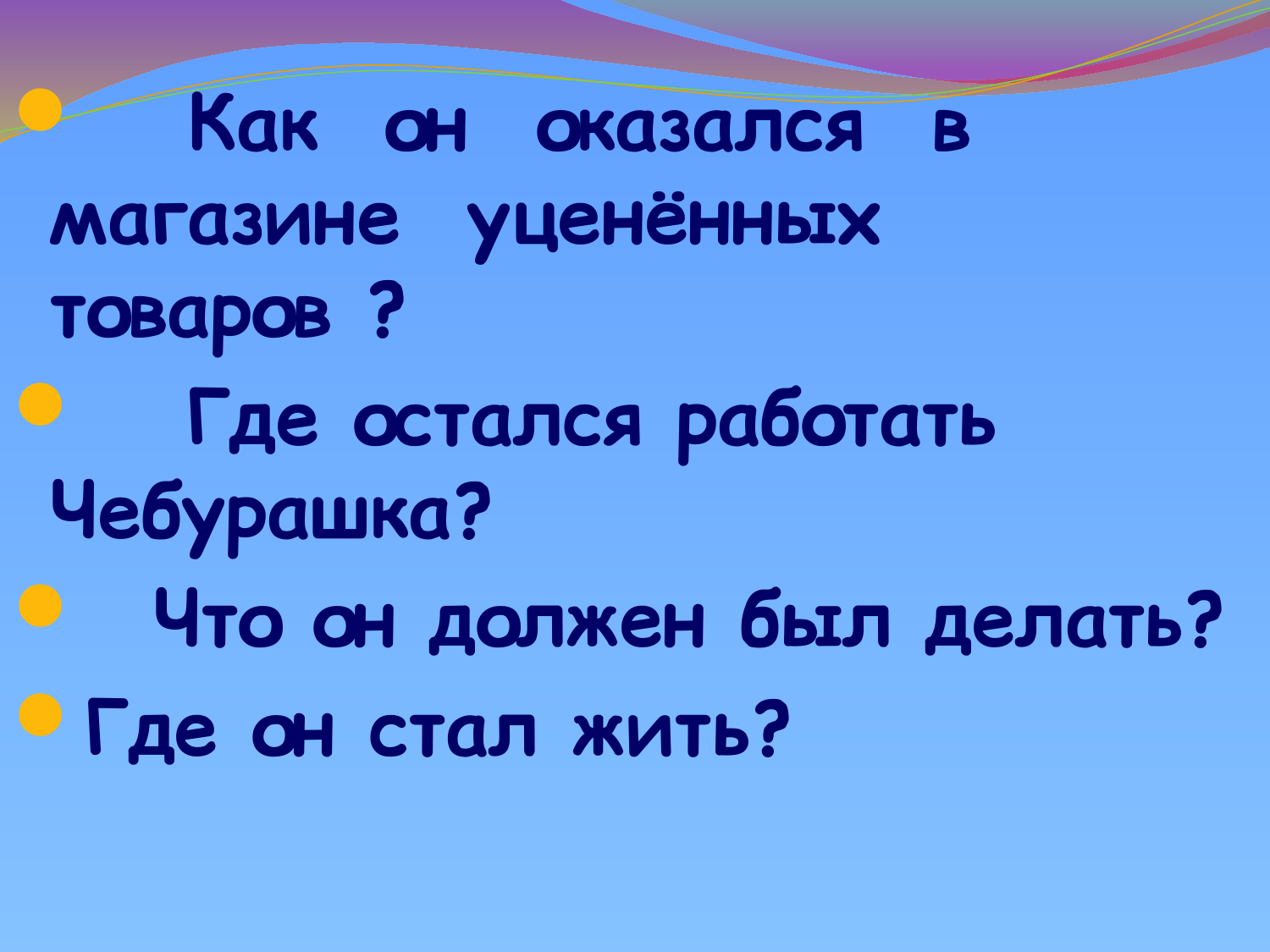

Как  он  оказался  в    магазине  уценённых  товаров ?
   Где остался работать Чебурашка?
  Что он должен был делать?
Где он стал жить?